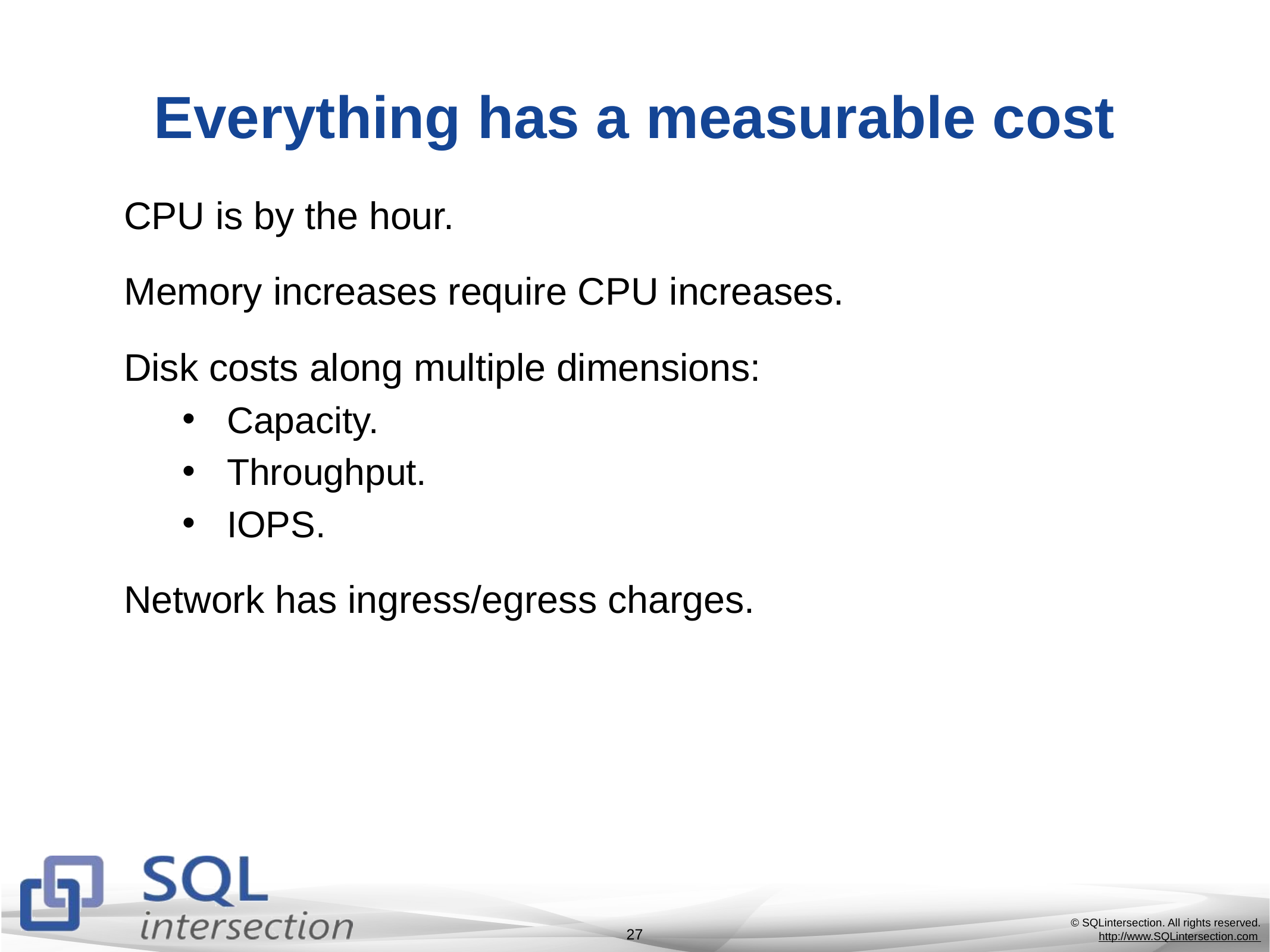

# Everything has a measurable cost
CPU is by the hour.
Memory increases require CPU increases.
Disk costs along multiple dimensions:
Capacity.
Throughput.
IOPS.
Network has ingress/egress charges.